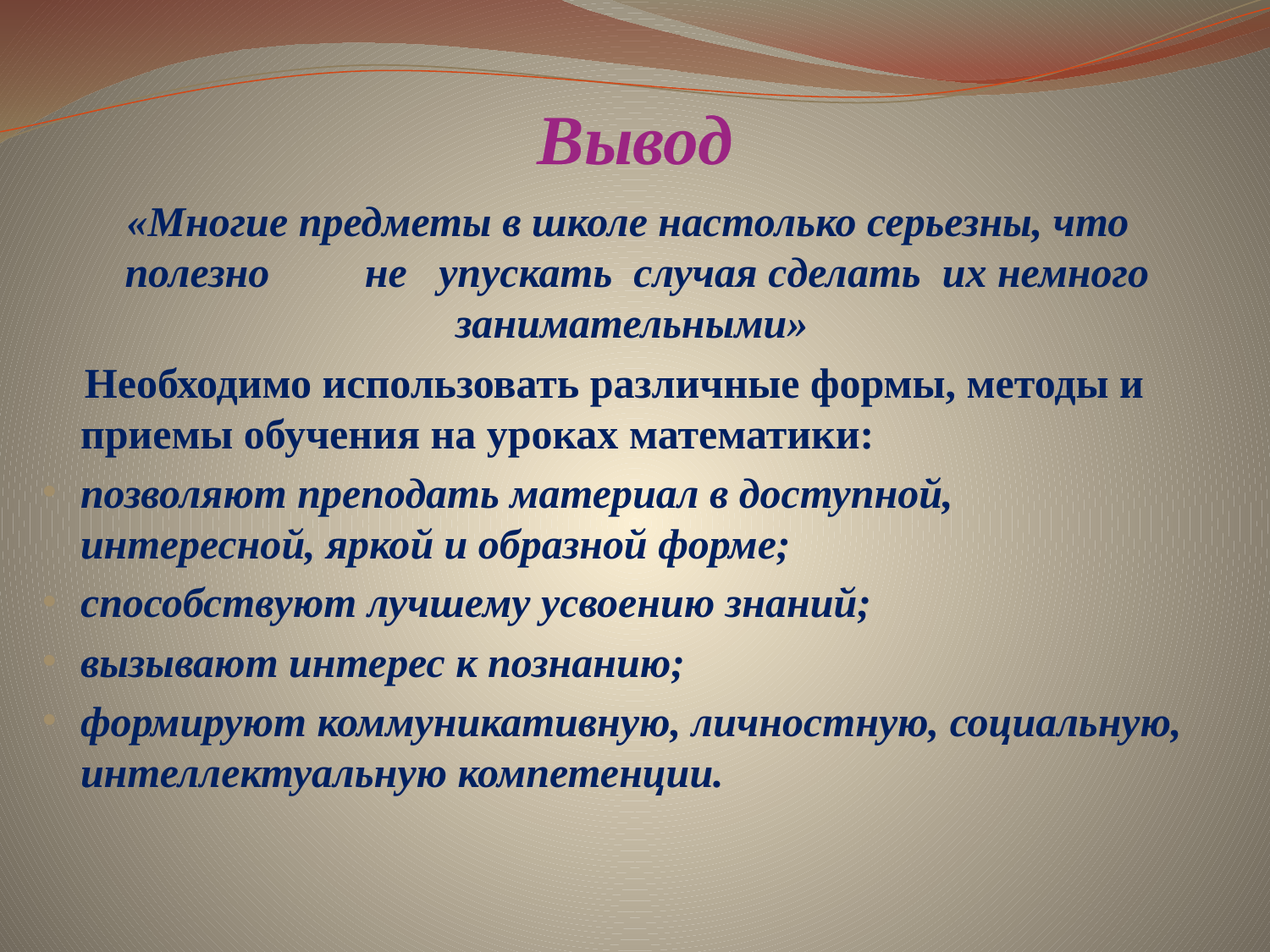

# Вывод
  «Многие предметы в школе настолько серьезны, что полезно         не   упускать  случая сделать  их немного занимательными»
    Необходимо использовать различные формы, методы и приемы обучения на уроках математики:
позволяют преподать материал в доступной, интересной, яркой и образной форме;
способствуют лучшему усвоению знаний;
вызывают интерес к познанию;
формируют коммуникативную, личностную, социальную, интеллектуальную компетенции.